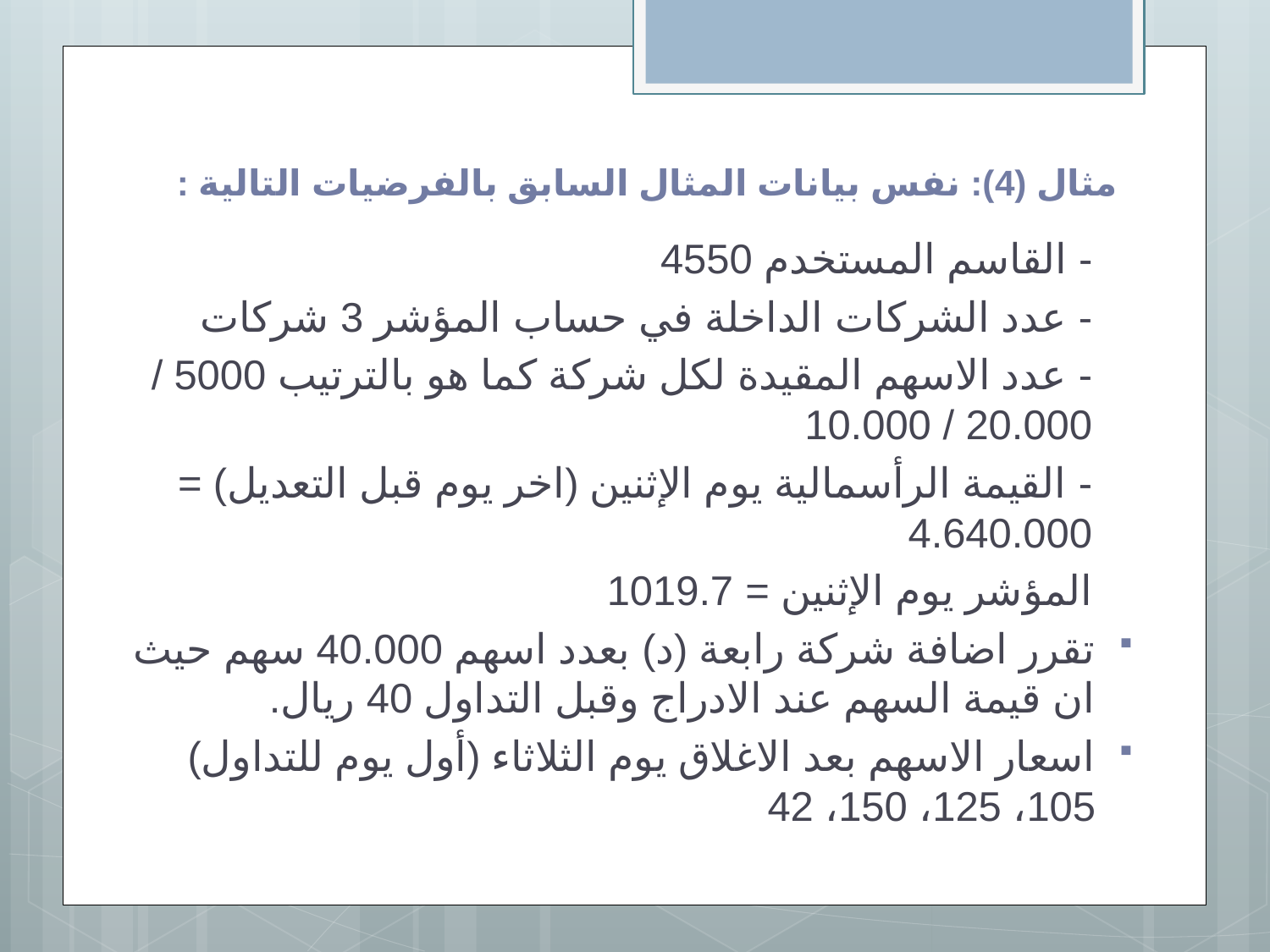

# مثال (4): نفس بيانات المثال السابق بالفرضيات التالية :
- القاسم المستخدم 4550
- عدد الشركات الداخلة في حساب المؤشر 3 شركات
- عدد الاسهم المقيدة لكل شركة كما هو بالترتيب 5000 / 20.000 / 10.000
- القيمة الرأسمالية يوم الإثنين (اخر يوم قبل التعديل) = 4.640.000
المؤشر يوم الإثنين = 1019.7
تقرر اضافة شركة رابعة (د) بعدد اسهم 40.000 سهم حيث ان قيمة السهم عند الادراج وقبل التداول 40 ريال.
اسعار الاسهم بعد الاغلاق يوم الثلاثاء (أول يوم للتداول) 105، 125، 150، 42